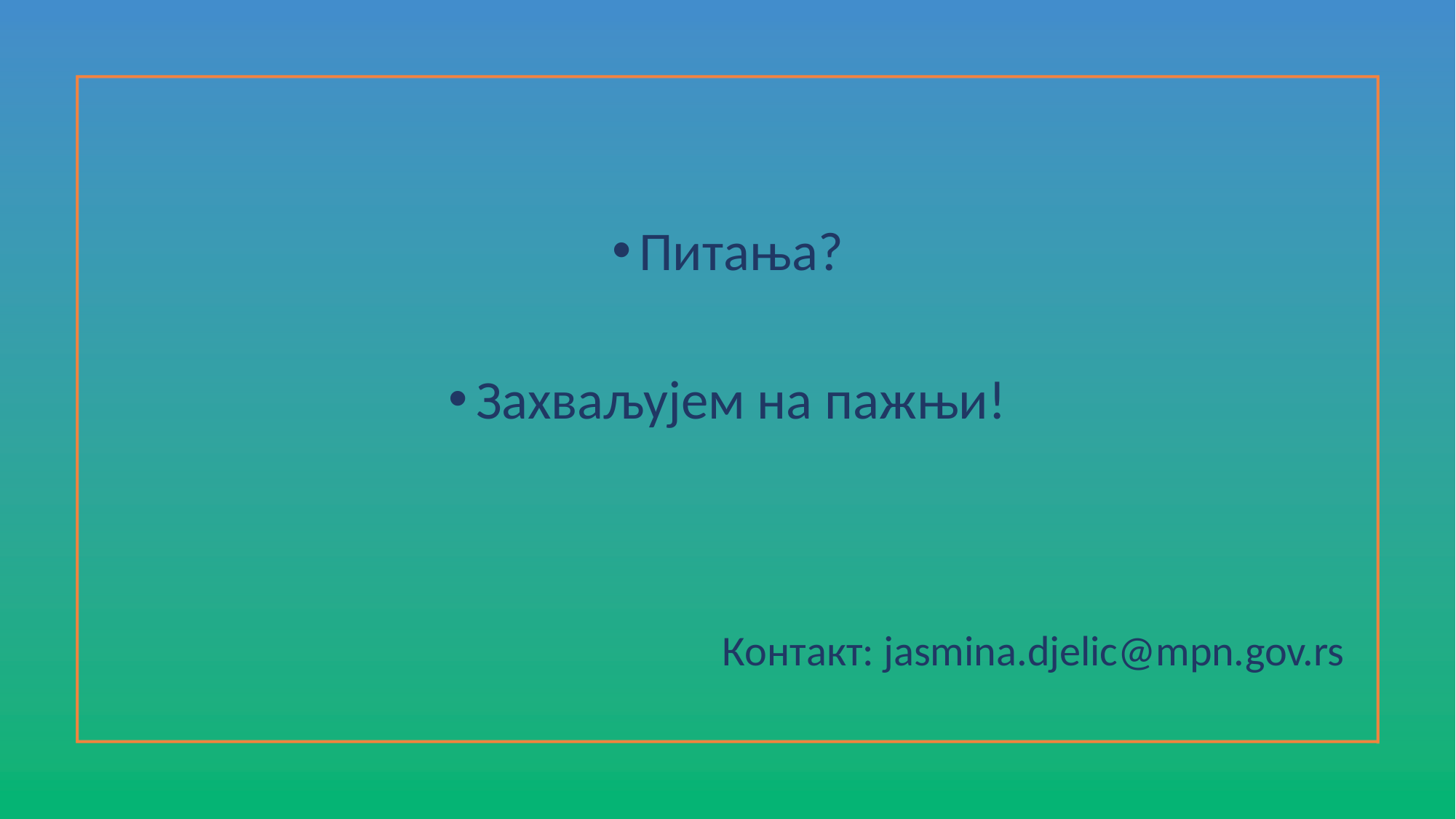

#
Питања?

Захваљујем на пажњи!

Контакт: jasmina.djelic@mpn.gov.rs